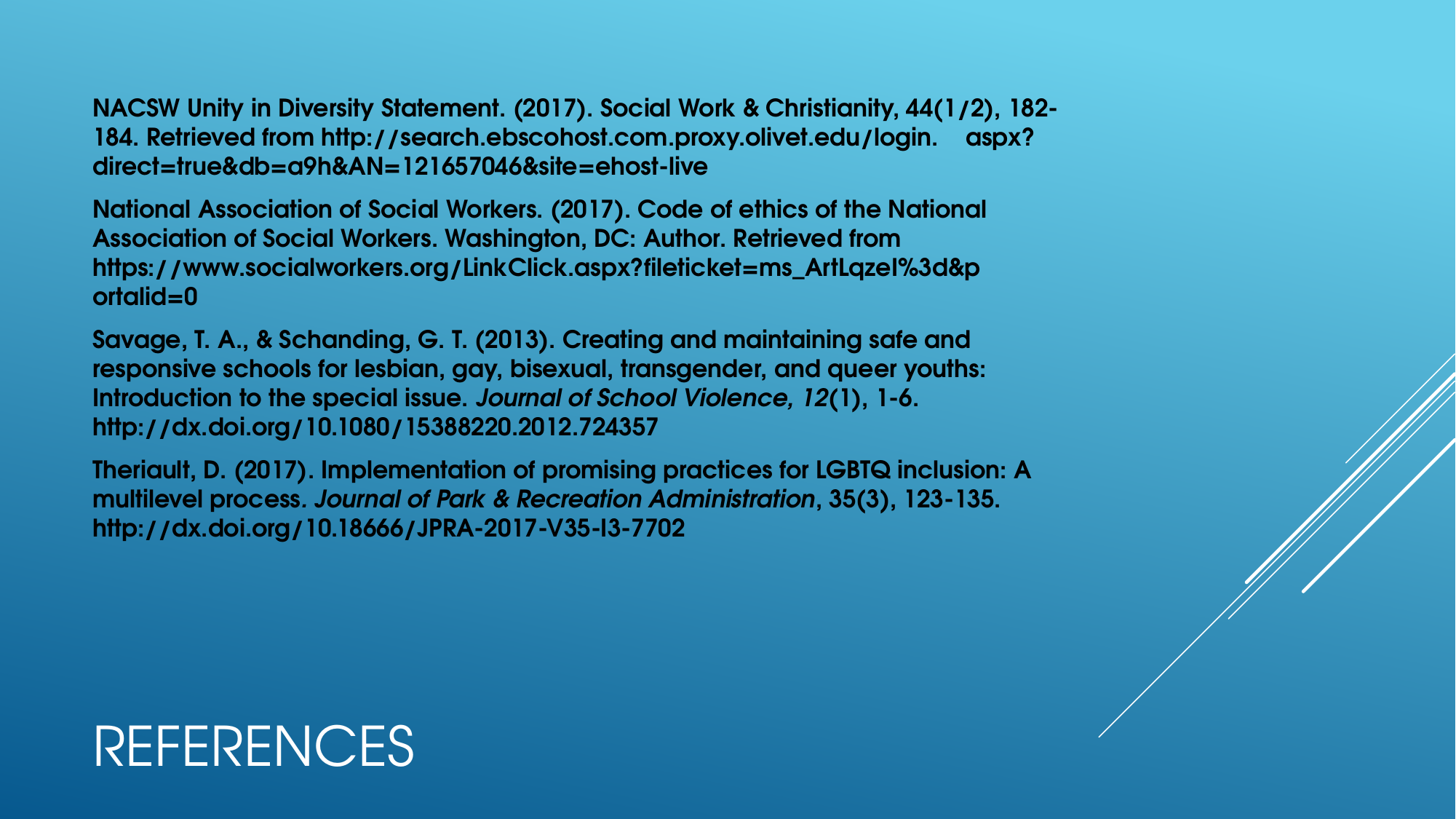

NACSW Unity in Diversity Statement. (2017). Social Work & Christianity, 44(1/2), 182-	184. Retrieved from http://search.ebscohost.com.proxy.olivet.edu/login. 	aspx?direct=true&db=a9h&AN=121657046&site=ehost-live
National Association of Social Workers. (2017). Code of ethics of the National 	Association of Social Workers. Washington, DC: Author. Retrieved from 	https://www.socialworkers.org/LinkClick.aspx?fileticket=ms_ArtLqzeI%3d&p	ortalid=0
Savage, T. A., & Schanding, G. T. (2013). Creating and maintaining safe and 	responsive schools for lesbian, gay, bisexual, transgender, and queer youths: 	Introduction to the special issue. Journal of School Violence, 12(1), 1-6. 	http://dx.doi.org/10.1080/15388220.2012.724357
Theriault, D. (2017). Implementation of promising practices for LGBTQ inclusion: A 	multilevel process. Journal of Park & Recreation Administration, 35(3), 123-135. 	http://dx.doi.org/10.18666/JPRA-2017-V35-I3-7702

# references